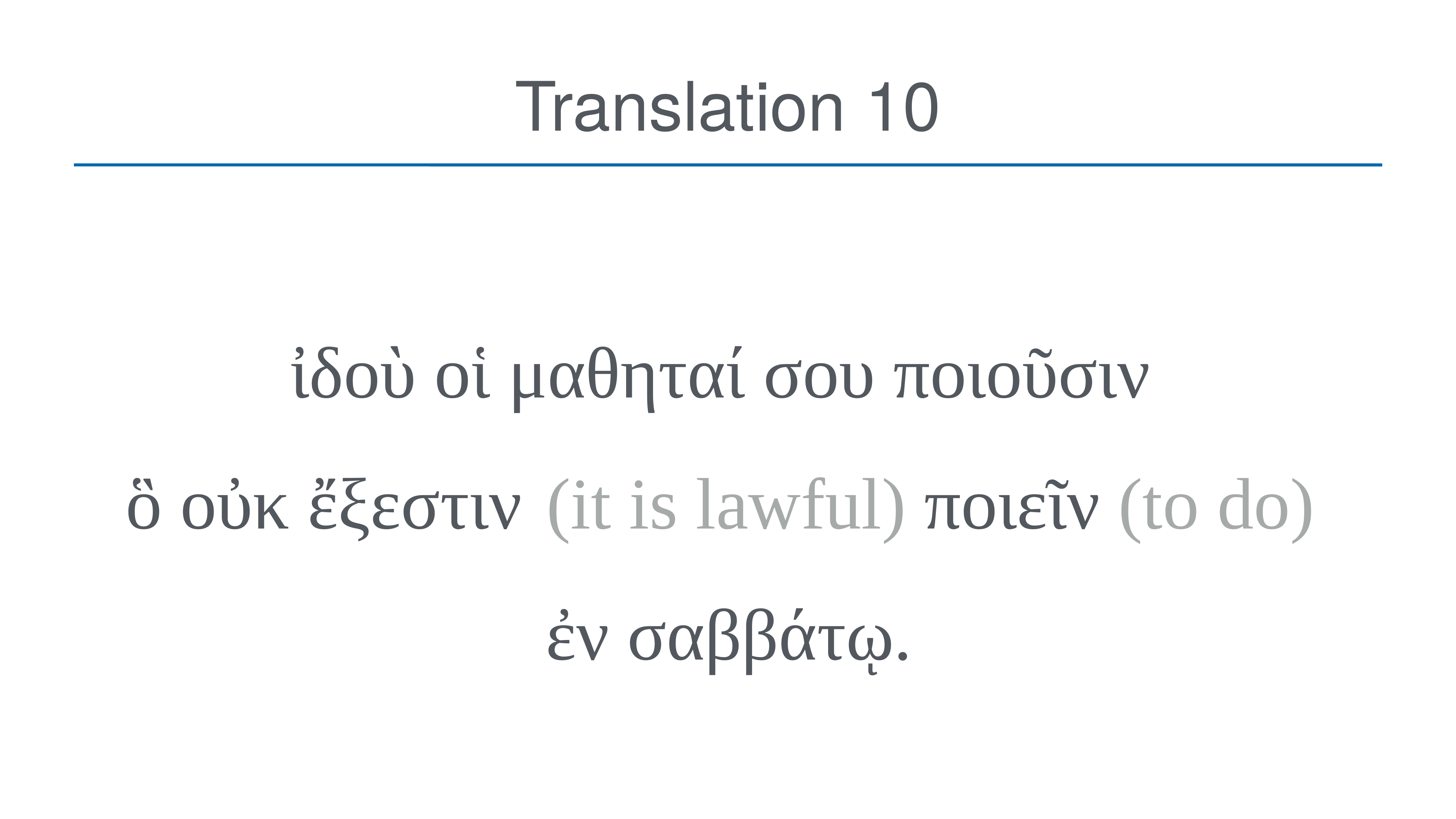

# Translation 10
ἰδοὺ οἱ μαθηταί σου ποιοῦσιν
ὃ οὐκ ἔξεστιν  (it is lawful) ποιεῖν (to do)
ἐν σαββάτῳ.